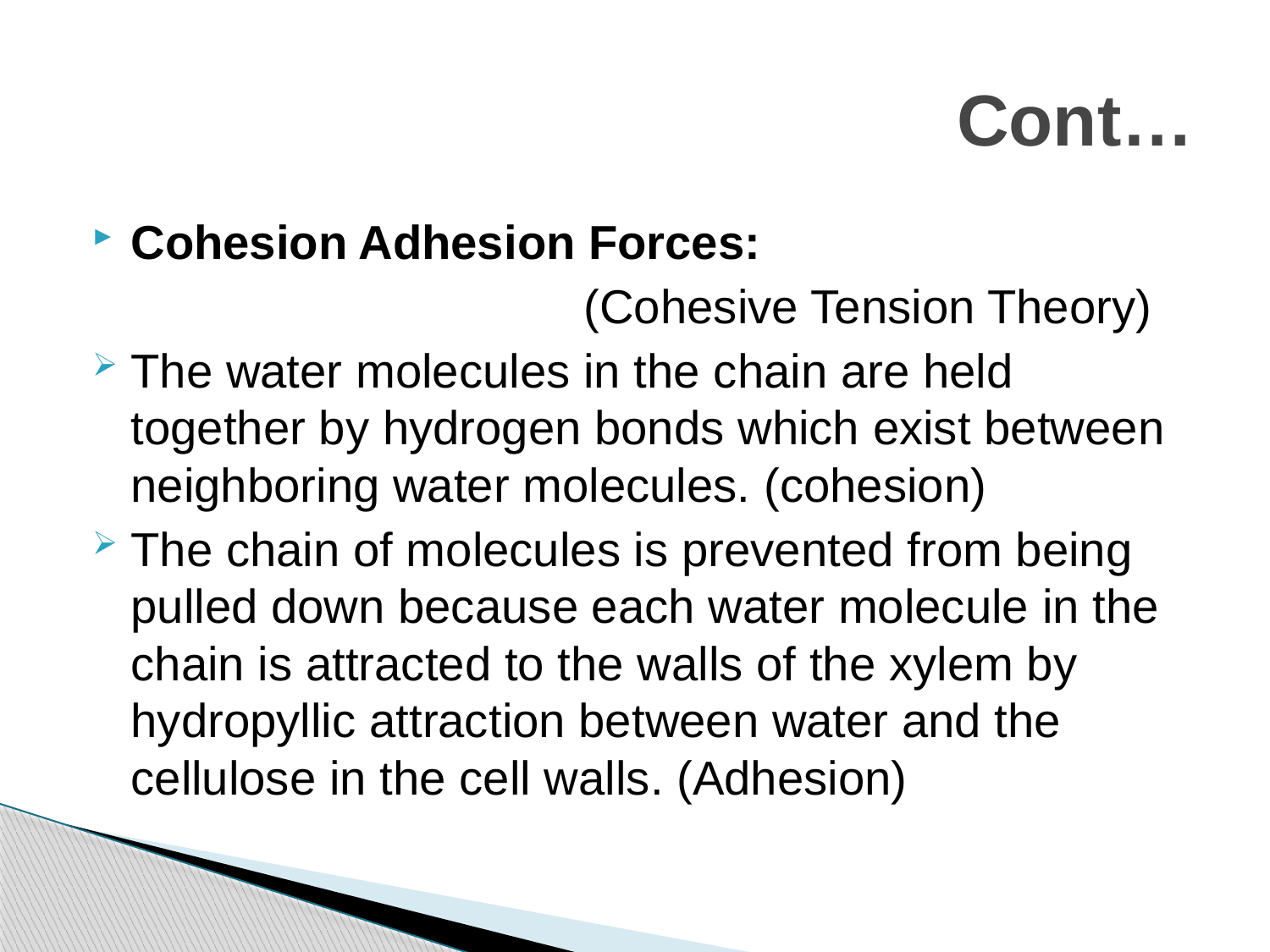

# Cont…
Cohesion Adhesion Forces:
				(Cohesive Tension Theory)
The water molecules in the chain are held together by hydrogen bonds which exist between neighboring water molecules. (cohesion)
The chain of molecules is prevented from being pulled down because each water molecule in the chain is attracted to the walls of the xylem by hydropyllic attraction between water and the cellulose in the cell walls. (Adhesion)